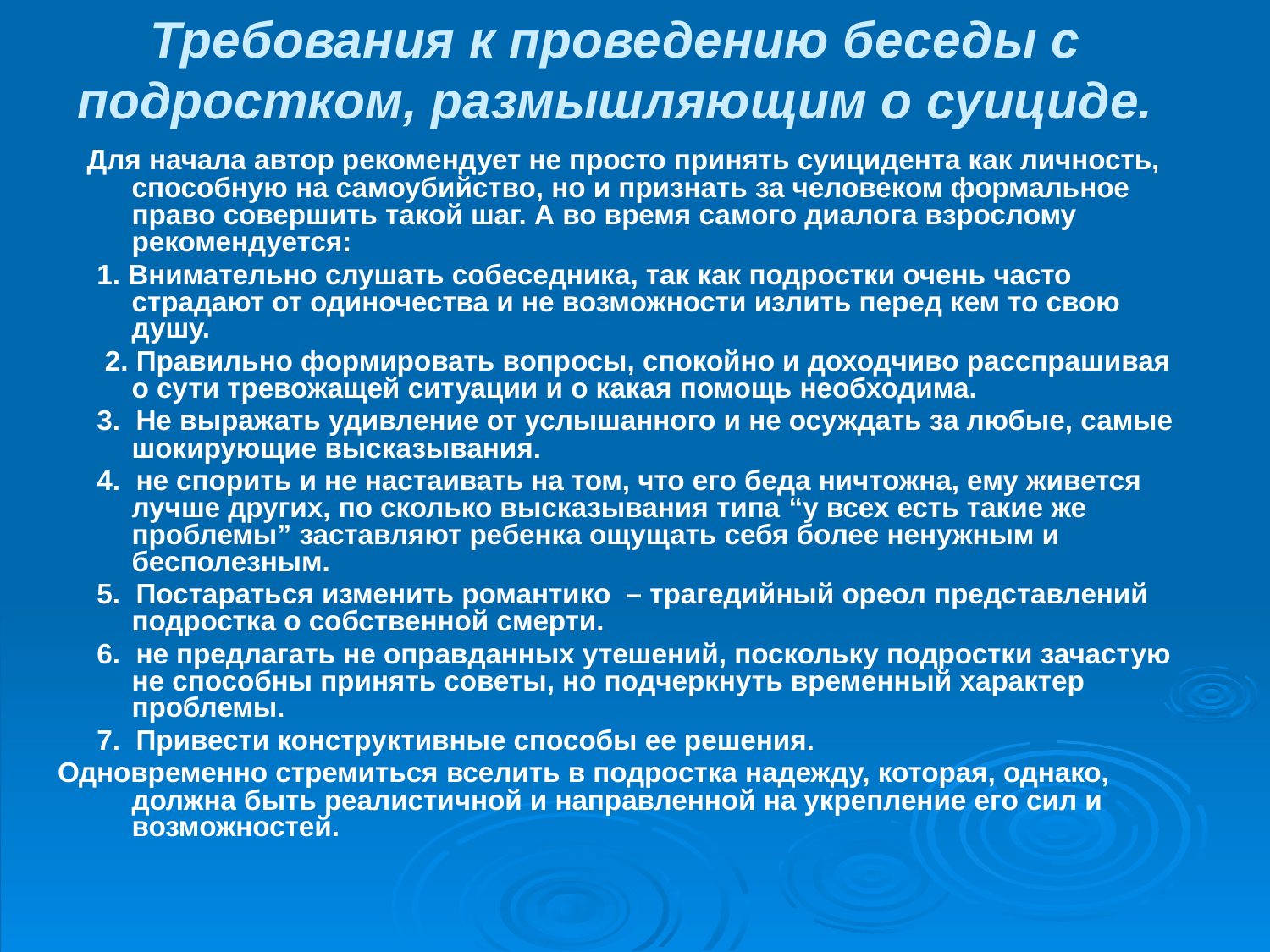

# Требования к проведению беседы с подростком, размышляющим о суициде.
   Для начала автор рекомендует не просто принять суицидента как личность, способную на самоубийство, но и признать за человеком формальное право совершить такой шаг. А во время самого диалога взрослому рекомендуется:
     1. Внимательно слушать собеседника, так как подростки очень часто страдают от одиночества и не возможности излить перед кем то свою душу.
      2. Правильно формировать вопросы, спокойно и доходчиво расспрашивая о сути тревожащей ситуации и о какая помощь необходима.
     3.  Не выражать удивление от услышанного и не осуждать за любые, самые шокирующие высказывания.
     4.  не спорить и не настаивать на том, что его беда ничтожна, ему живется лучше других, по сколько высказывания типа “у всех есть такие же проблемы” заставляют ребенка ощущать себя более ненужным и бесполезным.
     5.  Постараться изменить романтико  – трагедийный ореол представлений подростка о собственной смерти.
     6.  не предлагать не оправданных утешений, поскольку подростки зачастую не способны принять советы, но подчеркнуть временный характер проблемы.
     7.  Привести конструктивные способы ее решения.
Одновременно стремиться вселить в подростка надежду, которая, однако, должна быть реалистичной и направленной на укрепление его сил и возможностей.